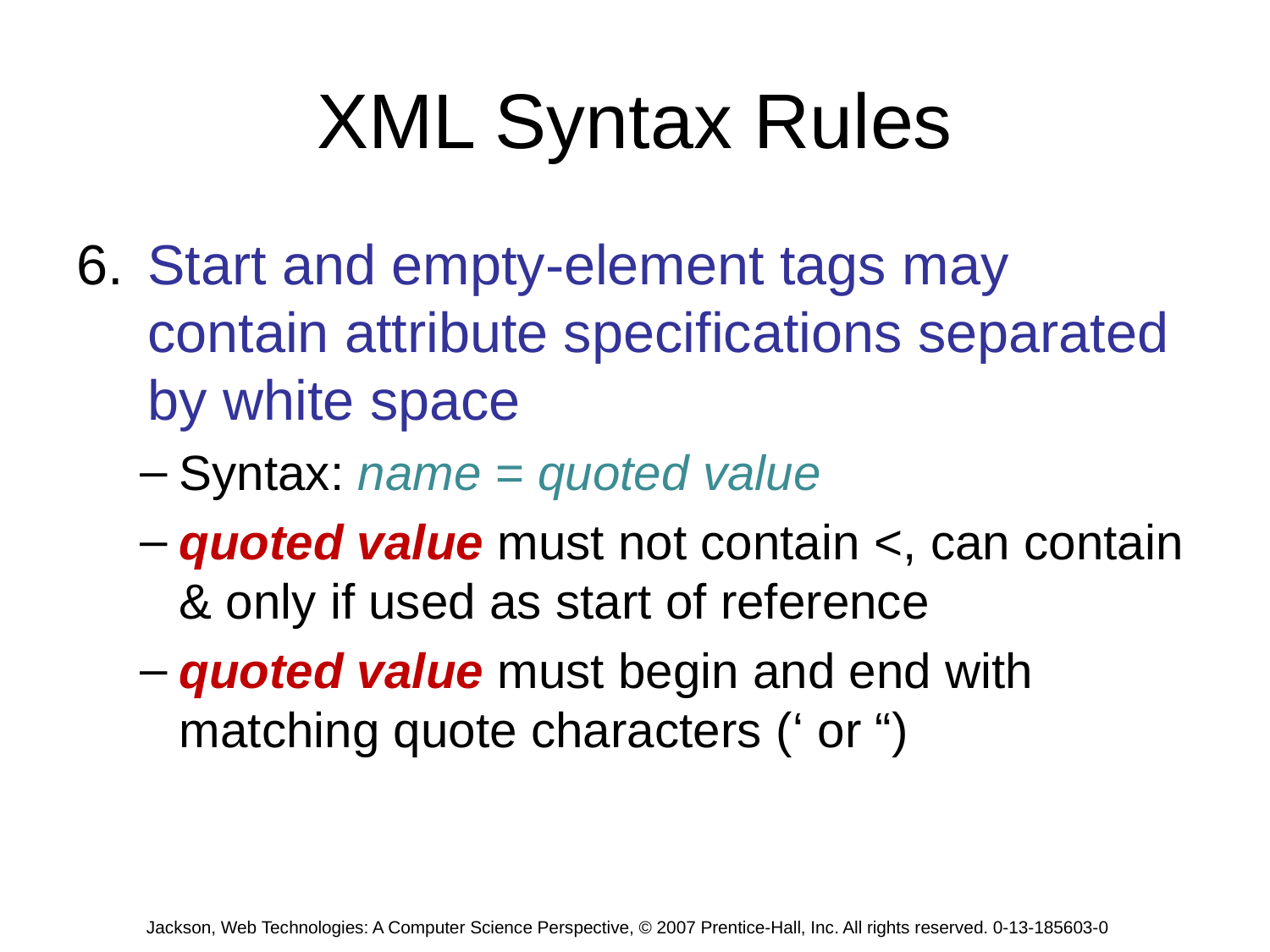

# XML Syntax Rules
Start and empty-element tags may contain attribute specifications separated by white space
Syntax: name = quoted value
quoted value must not contain <, can contain & only if used as start of reference
quoted value must begin and end with matching quote characters (‘ or “)

Jackson, Web Technologies: A Computer Science Perspective, © 2007 Prentice-Hall, Inc. All rights reserved. 0-13-185603-0